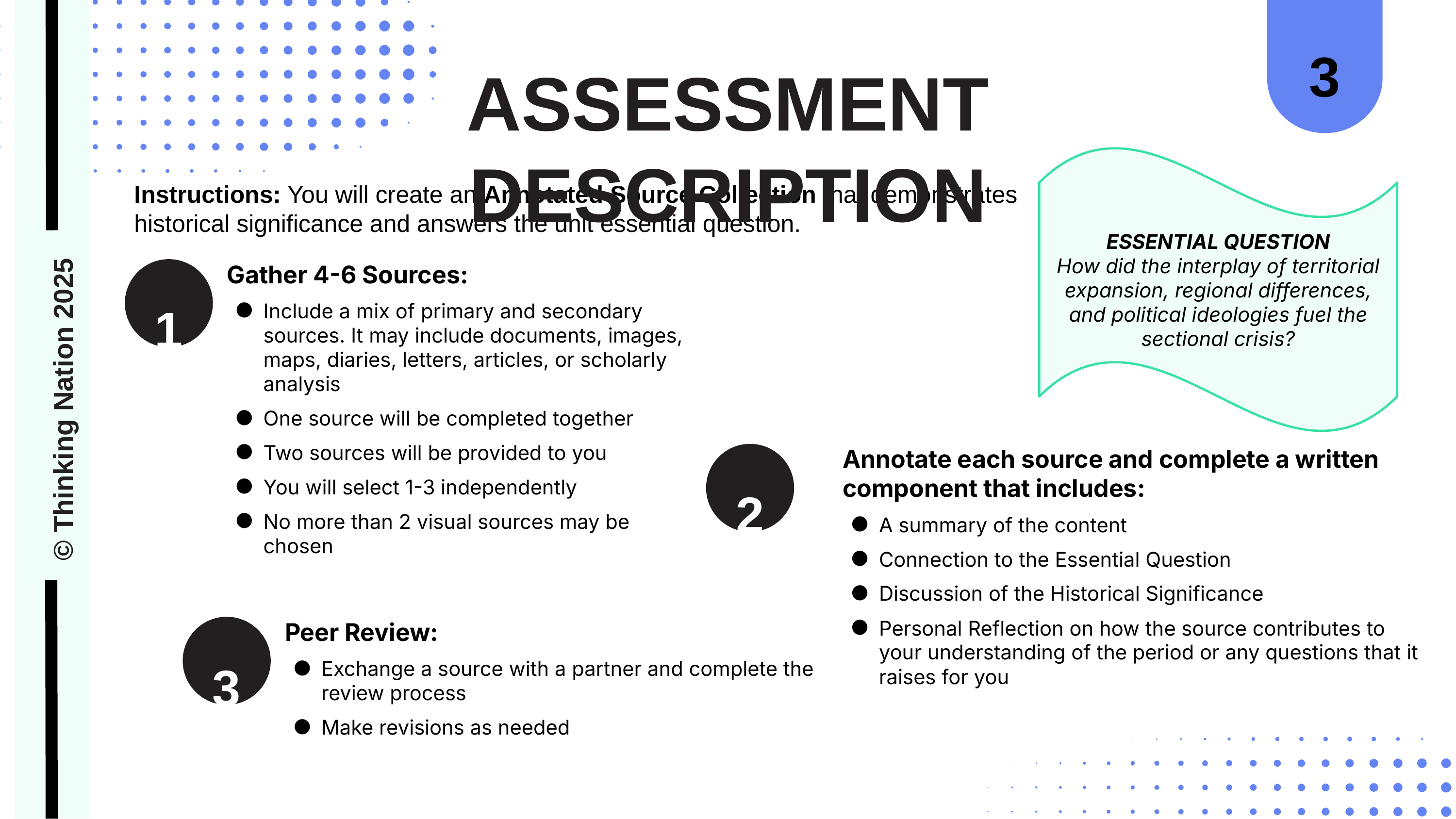

© Thinking Nation 2025

3

ASSESSMENT DESCRIPTION
ESSENTIAL QUESTION
How did the interplay of territorial expansion, regional differences, and political ideologies fuel the sectional crisis?
Instructions: You will create an Annotated Source Collection that demonstrates historical significance and answers the unit essential question.

1
Gather 4-6 Sources:
Include a mix of primary and secondary sources. It may include documents, images, maps, diaries, letters, articles, or scholarly analysis
One source will be completed together
Two sources will be provided to you
You will select 1-3 independently
No more than 2 visual sources may be chosen

2
Annotate each source and complete a written component that includes:
A summary of the content
Connection to the Essential Question
Discussion of the Historical Significance
Personal Reflection on how the source contributes to your understanding of the period or any questions that it raises for you

3
Peer Review:
Exchange a source with a partner and complete the review process
Make revisions as needed